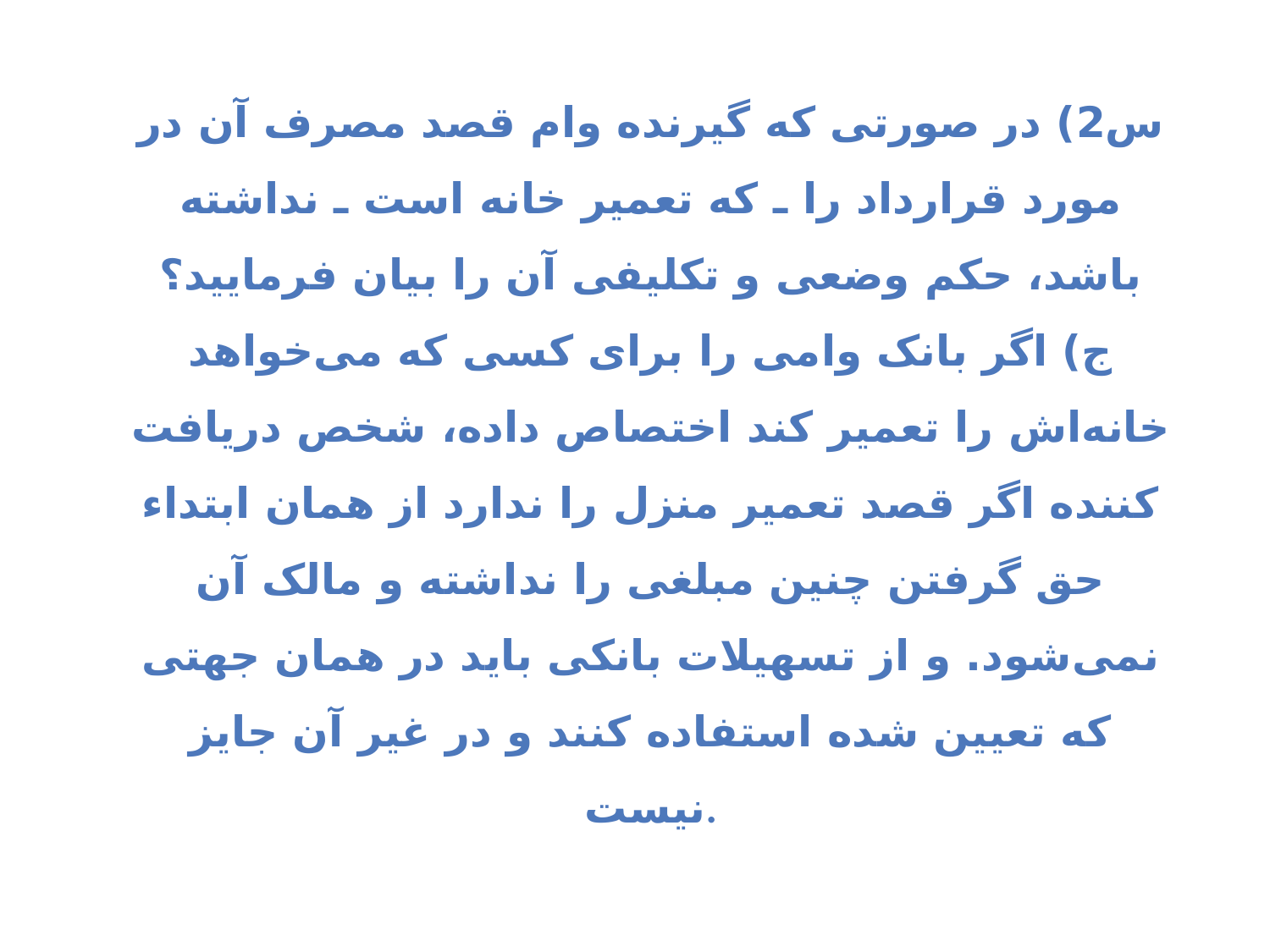

س2) در صورتى كه گيرنده وام قصد مصرف آن در مورد قرارداد را ـ كه تعمير خانه است ـ نداشته باشد، حكم وضعى و تكليفى آن را بيان فرماييد؟
ج) اگر بانک وامى را براى کسى که مى‌خواهد خانه‌اش را تعمير کند اختصاص داده، شخص دريافت کننده اگر قصد تعمير منزل را ندارد از همان ابتداء حق گرفتن چنين مبلغى را نداشته و مالک آن نمى‌شود. و از تسهيلات بانكى بايد در همان جهتى كه تعيين شده استفاده كنند و در غير آن جايز نيست.